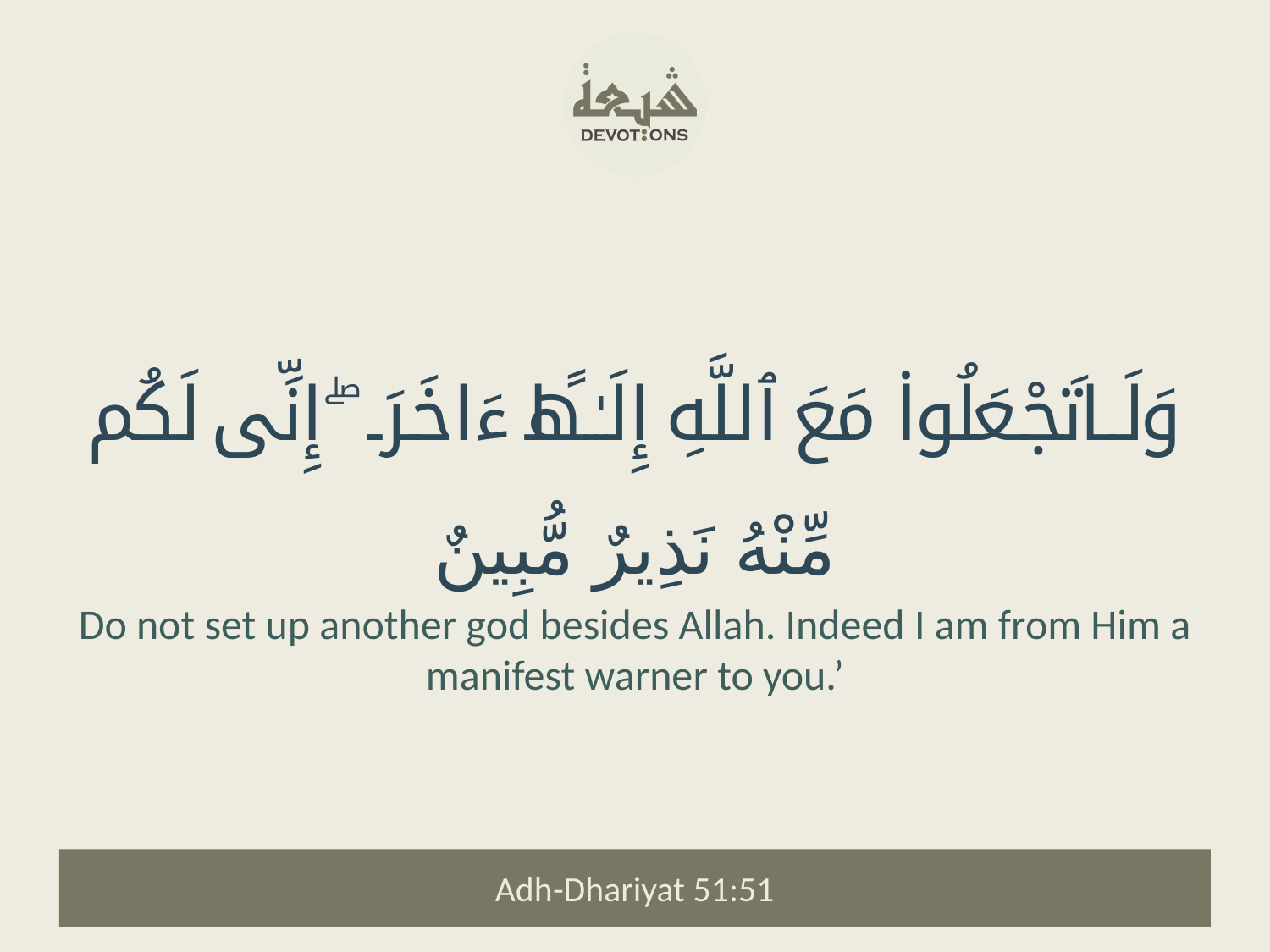

وَلَا تَجْعَلُوا۟ مَعَ ٱللَّهِ إِلَـٰهًا ءَاخَرَ ۖ إِنِّى لَكُم مِّنْهُ نَذِيرٌ مُّبِينٌ
Do not set up another god besides Allah. Indeed I am from Him a manifest warner to you.’
Adh-Dhariyat 51:51